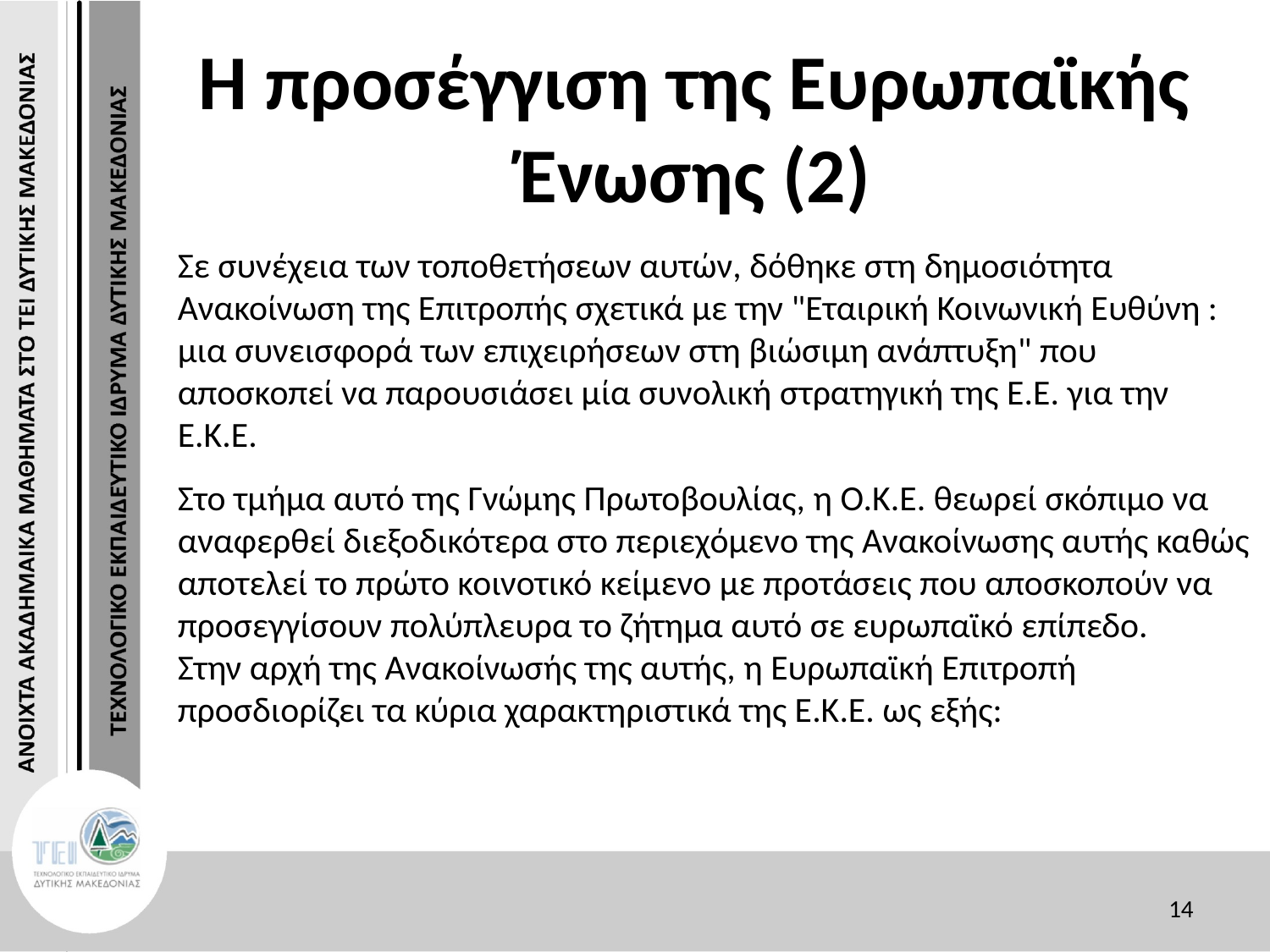

# Η προσέγγιση της Ευρωπαϊκής Ένωσης (2)
Σε συνέχεια των τοποθετήσεων αυτών, δόθηκε στη δημοσιότητα Ανακοίνωση της Επιτροπής σχετικά με την "Εταιρική Κοινωνική Ευθύνη : μια συνεισφορά των επιχειρήσεων στη βιώσιμη ανάπτυξη" που αποσκοπεί να παρουσιάσει μία συνολική στρατηγική της Ε.Ε. για την Ε.Κ.Ε.
Στο τμήμα αυτό της Γνώμης Πρωτοβουλίας, η Ο.Κ.Ε. θεωρεί σκόπιμο να αναφερθεί διεξοδικότερα στο περιεχόμενο της Ανακοίνωσης αυτής καθώς αποτελεί το πρώτο κοινοτικό κείμενο με προτάσεις που αποσκοπούν να προσεγγίσουν πολύπλευρα το ζήτημα αυτό σε ευρωπαϊκό επίπεδο.
Στην αρχή της Ανακοίνωσής της αυτής, η Ευρωπαϊκή Επιτροπή προσδιορίζει τα κύρια χαρακτηριστικά της Ε.Κ.Ε. ως εξής:
14